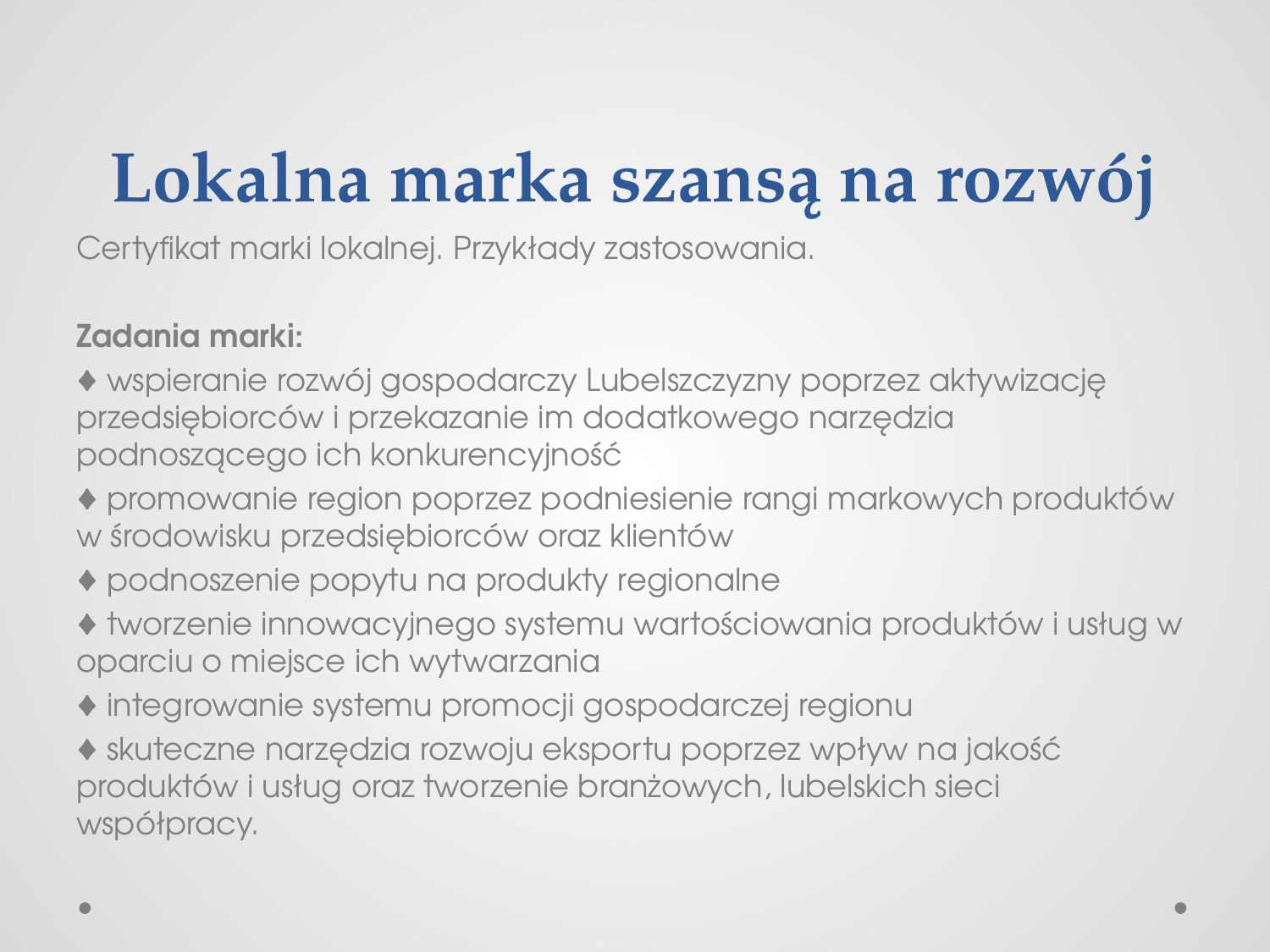

# Lokalna marka szansą na rozwój
Certyfikat marki lokalnej. Przykłady zastosowania.

Zadania marki:
♦ wspieranie rozwój gospodarczy Lubelszczyzny poprzez aktywizację przedsiębiorców i przekazanie im dodatkowego narzędzia podnoszącego ich konkurencyjność
♦ promowanie region poprzez podniesienie rangi markowych produktów w środowisku przedsiębiorców oraz klientów
♦ podnoszenie popytu na produkty regionalne
♦ tworzenie innowacyjnego systemu wartościowania produktów i usług w oparciu o miejsce ich wytwarzania
♦ integrowanie systemu promocji gospodarczej regionu
♦ skuteczne narzędzia rozwoju eksportu poprzez wpływ na jakość produktów i usług oraz tworzenie branżowych, lubelskich sieci współpracy.